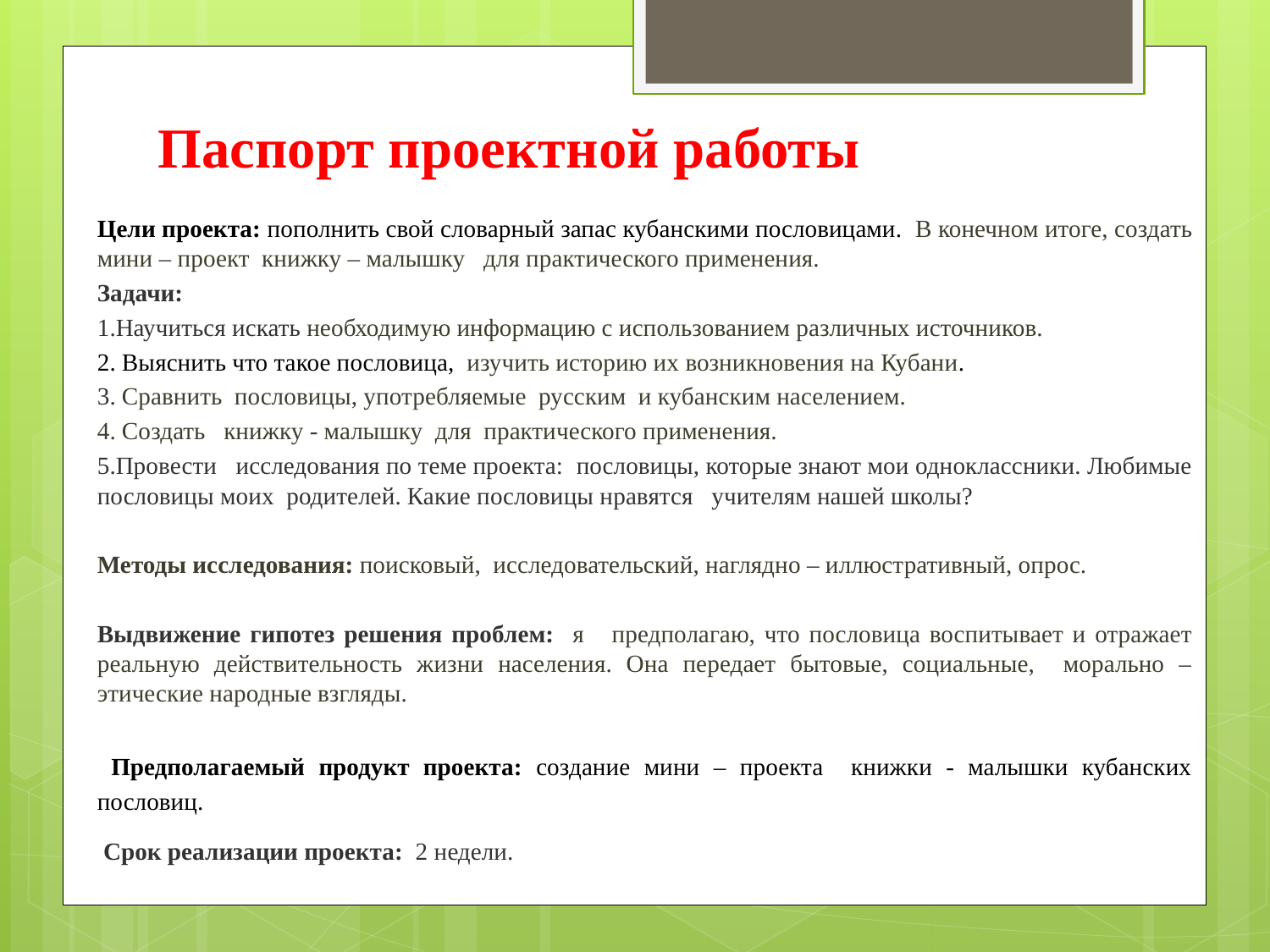

# Паспорт проектной работы
Цели проекта: пополнить свой словарный запас кубанскими пословицами.  В конечном итоге, создать мини – проект  книжку – малышку   для практического применения.
Задачи:
1.Научиться искать необходимую информацию с использованием различных источников.
2. Выяснить что такое пословица,  изучить историю их возникновения на Кубани.
3. Сравнить  пословицы, употребляемые  русским  и кубанским населением.
4. Создать   книжку - малышку  для  практического применения.
5.Провести   исследования по теме проекта:  пословицы, которые знают мои одноклассники. Любимые пословицы моих  родителей. Какие пословицы нравятся   учителям нашей школы?

Методы исследования: поисковый,  исследовательский, наглядно – иллюстративный, опрос.

Выдвижение гипотез решения проблем:  я   предполагаю, что пословица воспитывает и отражает реальную действительность жизни населения. Она передает бытовые, социальные,  морально – этические народные взгляды.

 Предполагаемый продукт проекта: создание мини – проекта  книжки - малышки кубанских пословиц.
 Срок реализации проекта:  2 недели.